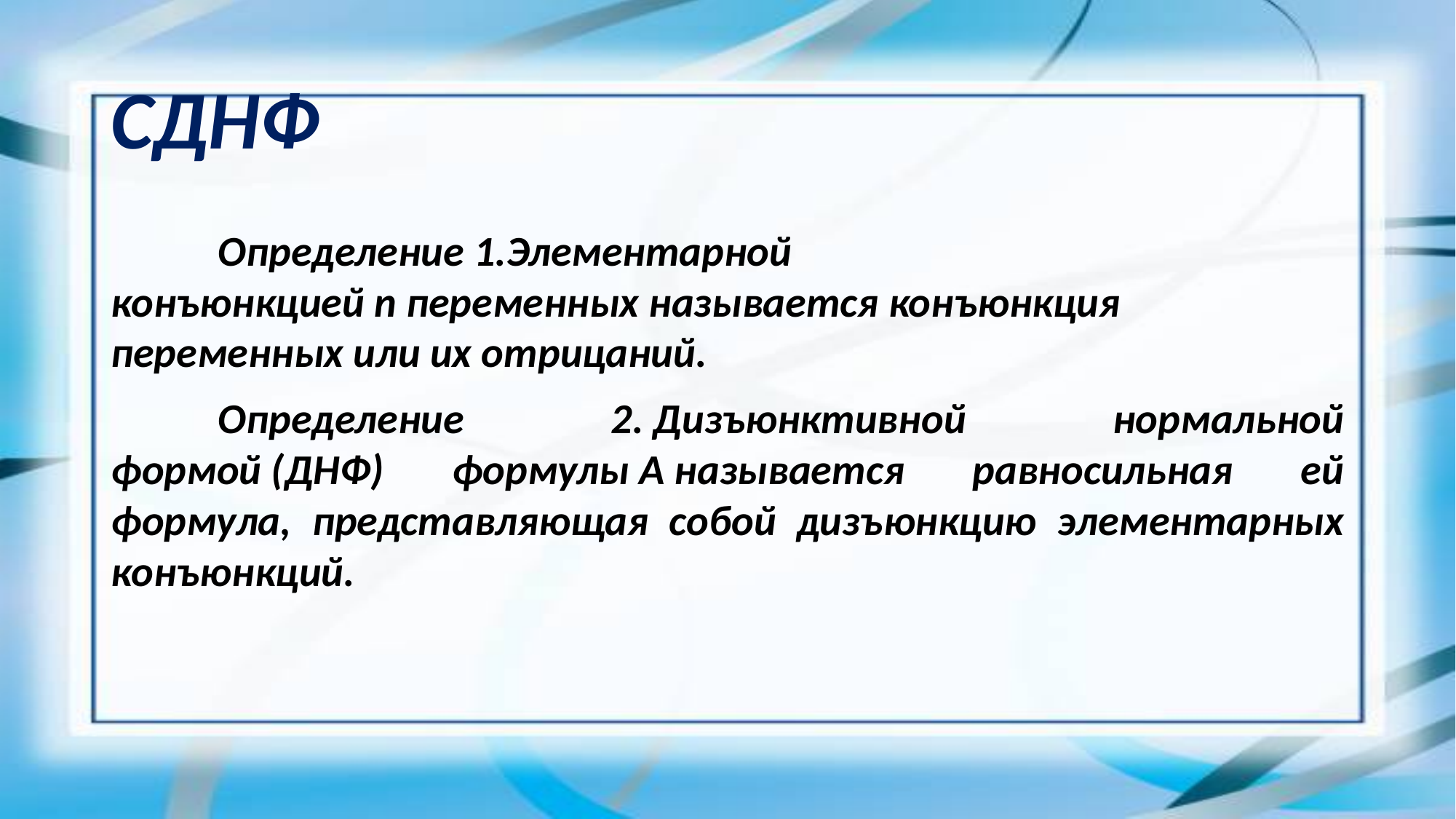

# СДНФ
Определение 1.Элементарной конъюнкцией n переменных называется конъюнкция переменных или их отрицаний.
Определение 2. Дизъюнктивной нормальной формой (ДНФ) формулы А называется равносильная ей формула, представляющая собой дизъюнкцию элементарных конъюнкций.